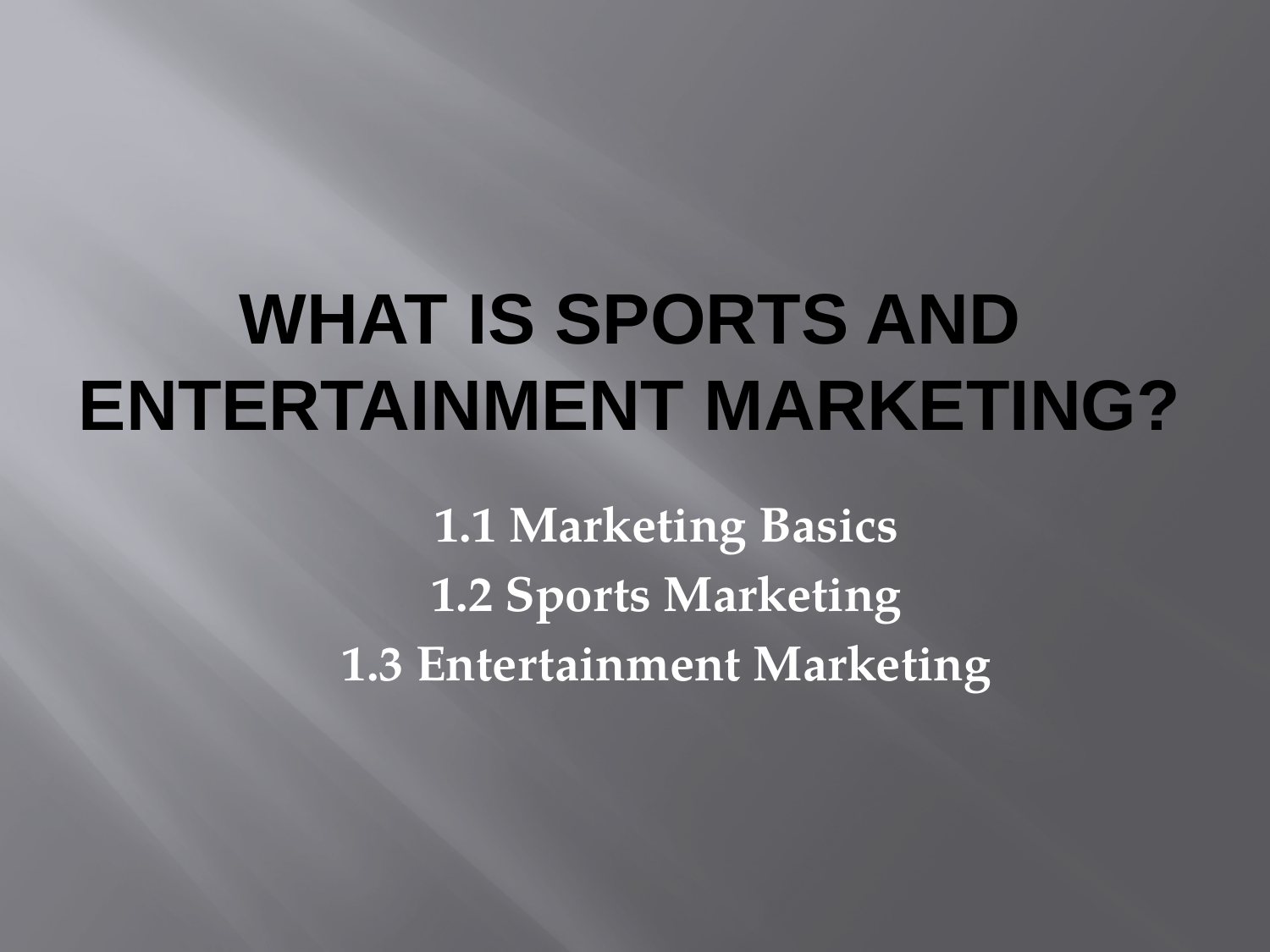

# What Is Sports and Entertainment Marketing?
1.1 Marketing Basics
1.2 Sports Marketing
1.3 Entertainment Marketing